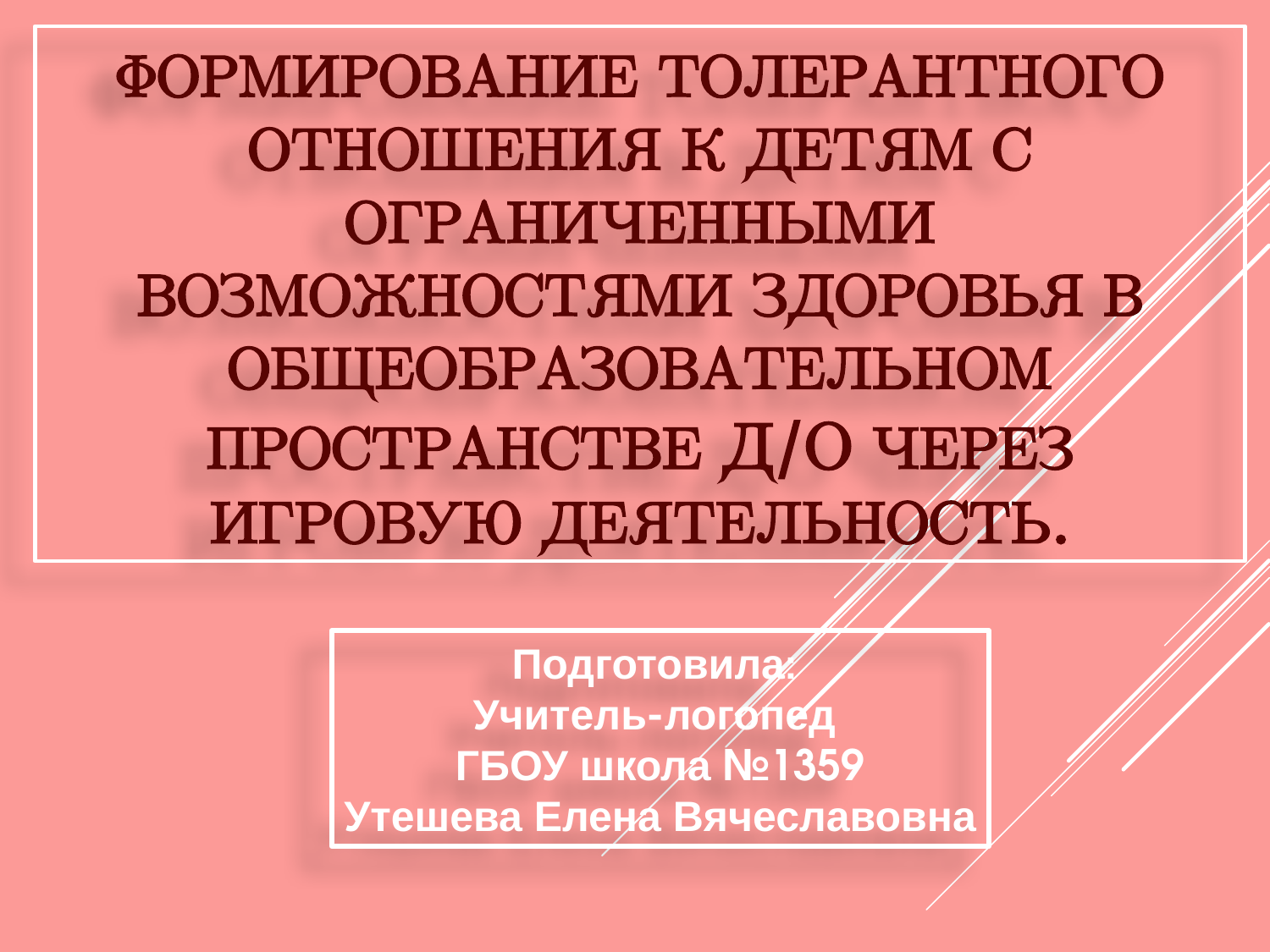

# Формирование толерантного отношения к детям с ограниченными возможностями здоровья в общеобразовательном пространстве Д/О через игровую деятельность.
Подготовила:
Учитель-логопед
ГБОУ школа №1359
Утешева Елена Вячеславовна